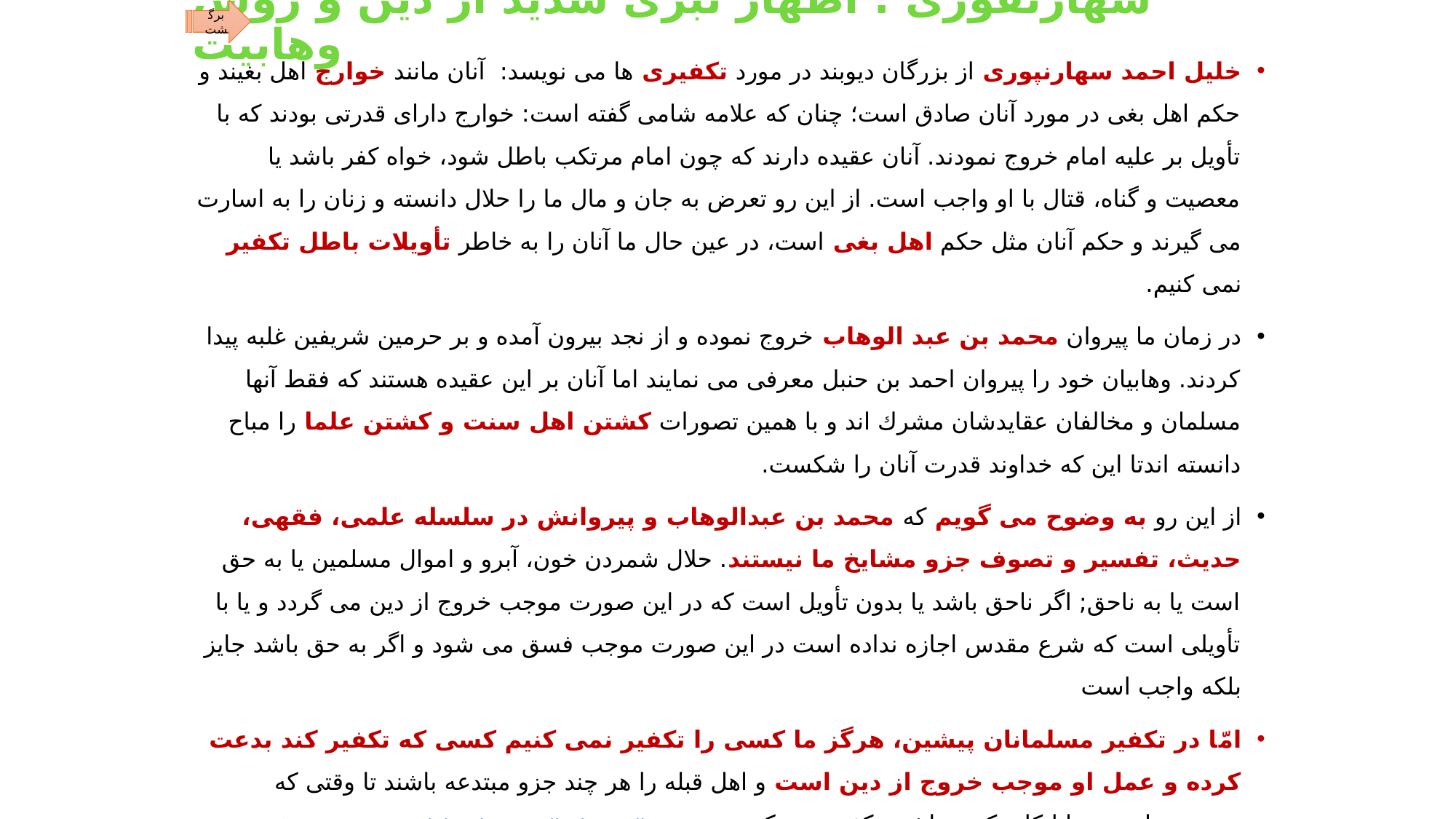

برگشت
# سهارنفوری : اظهار تبری شدید از دین و روش وهابیت
خلیل احمد سهارنپوری از بزرگان دیوبند در مورد تکفیری ها می نویسد:  آنان مانند خوارج اهل بغيند و حكم اهل بغى در مورد آنان صادق است؛ چنان كه علامه شامى گفته است: خوارج داراى قدرتى بودند كه با تأويل بر عليه امام خروج نمودند. آنان عقيده دارند كه چون امام مرتكب باطل شود، خواه كفر باشد يا معصيت و گناه، قتال با او واجب است. از اين رو تعرض به جان و مال ما را حلال دانسته و زنان را به اسارت مى گيرند و حكم آنان مثل حكم اهل بغى است، در عين حال ما آنان را به خاطر تأويلات باطل تكفير نمى كنيم.
در زمان ما پيروان محمد بن عبد الوهاب خروج نموده و از نجد بيرون آمده و بر حرمين شريفين غلبه پيدا كردند. وهابيان خود را پيروان احمد بن حنبل معرفى مى نمايند اما آنان بر اين عقيده هستند كه فقط آنها مسلمان و مخالفان عقايدشان مشرك اند و با همين تصورات كشتن اهل سنت و كشتن علما را مباح دانسته اندتا اين كه خداوند قدرت آنان را شكست.
از اين رو به وضوح مى گويم كه محمد بن عبدالوهاب و پيروانش در سلسله علمى، فقهى، حديث، تفسير و تصوف جزو مشايخ ما نيستند. حلال شمردن خون، آبرو و اموال مسلمين يا به حق است يا به ناحق; اگر ناحق باشد يا بدون تأويل است كه در اين صورت موجب خروج از دين مى گردد و يا با تأويلى است كه شرع مقدس اجازه نداده است در اين صورت موجب فسق مى شود و اگر به حق باشد جايز بلكه واجب است
امّا در تكفير مسلمانان پيشين، هرگز ما كسى را تكفير نمى كنيم كسى كه تكفير كند بدعت كرده و عمل او موجب خروج از دين است و اهل قبله را هر چند جزو مبتدعه باشند تا وقتى كه ضرورتى از دين را انكار نكرده باشند تكفير نمى كنيم.         « المهند على المفند، عقايد علماى ديوبند، ص 47 - 46»